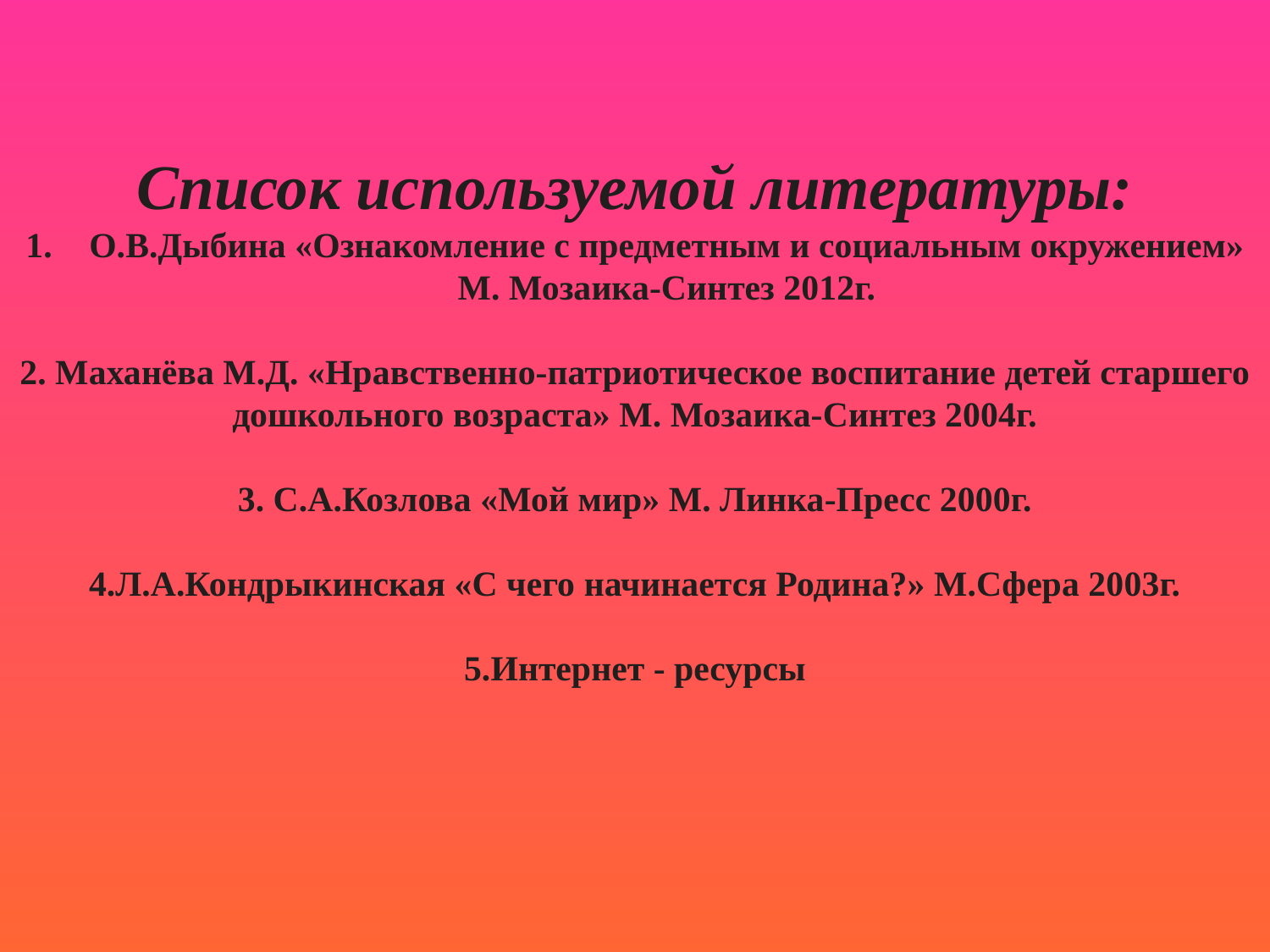

Список используемой литературы:
О.В.Дыбина «Ознакомление с предметным и социальным окружением» М. Мозаика-Синтез 2012г.

2. Маханёва М.Д. «Нравственно-патриотическое воспитание детей старшего дошкольного возраста» М. Мозаика-Синтез 2004г.

3. С.А.Козлова «Мой мир» М. Линка-Пресс 2000г.

4.Л.А.Кондрыкинская «С чего начинается Родина?» М.Сфера 2003г.

5.Интернет - ресурсы